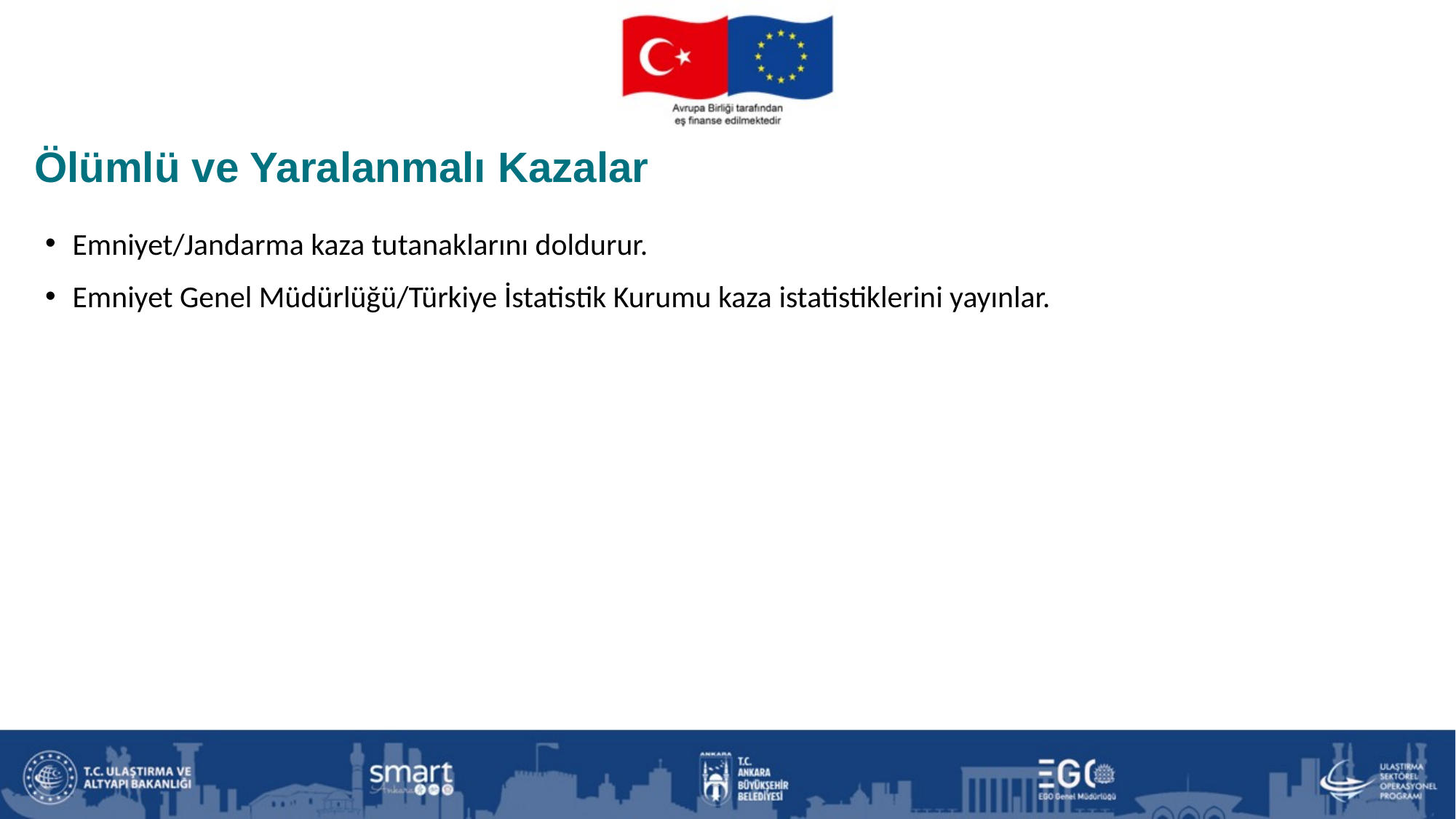

Ölümlü ve Yaralanmalı Kazalar

Emniyet/Jandarma kaza tutanaklarını doldurur.
Emniyet Genel Müdürlüğü/Türkiye İstatistik Kurumu kaza istatistiklerini yayınlar.